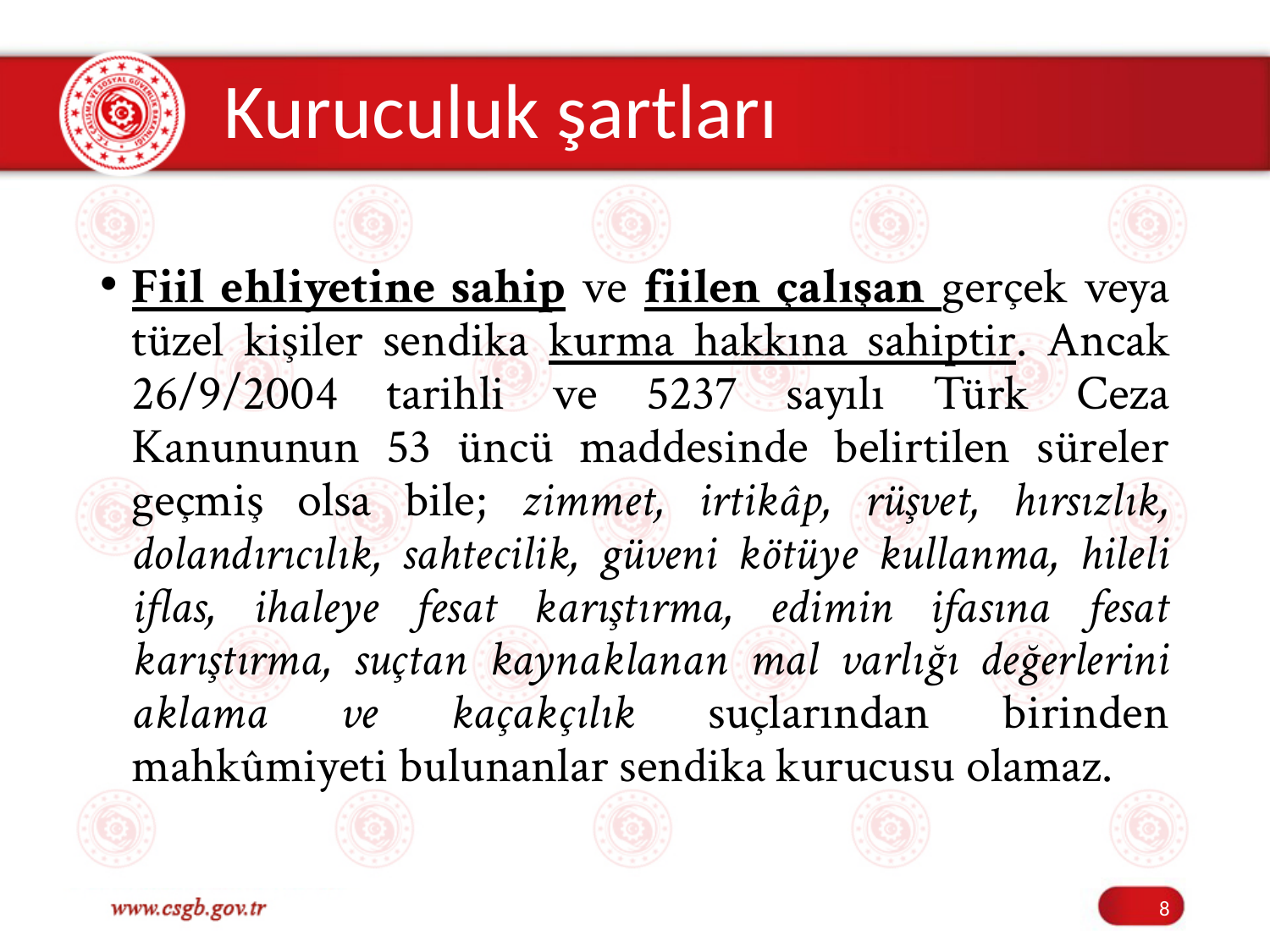

# Kuruculuk şartları
Fiil ehliyetine sahip ve fiilen çalışan gerçek veya tüzel kişiler sendika kurma hakkına sahiptir. Ancak 26/9/2004 tarihli ve 5237 sayılı Türk Ceza Kanununun 53 üncü maddesinde belirtilen süreler geçmiş olsa bile; zimmet, irtikâp, rüşvet, hırsızlık, dolandırıcılık, sahtecilik, güveni kötüye kullanma, hileli iflas, ihaleye fesat karıştırma, edimin ifasına fesat karıştırma, suçtan kaynaklanan mal varlığı değerlerini aklama ve kaçakçılık suçlarından birinden mahkûmiyeti bulunanlar sendika kurucusu olamaz.

8